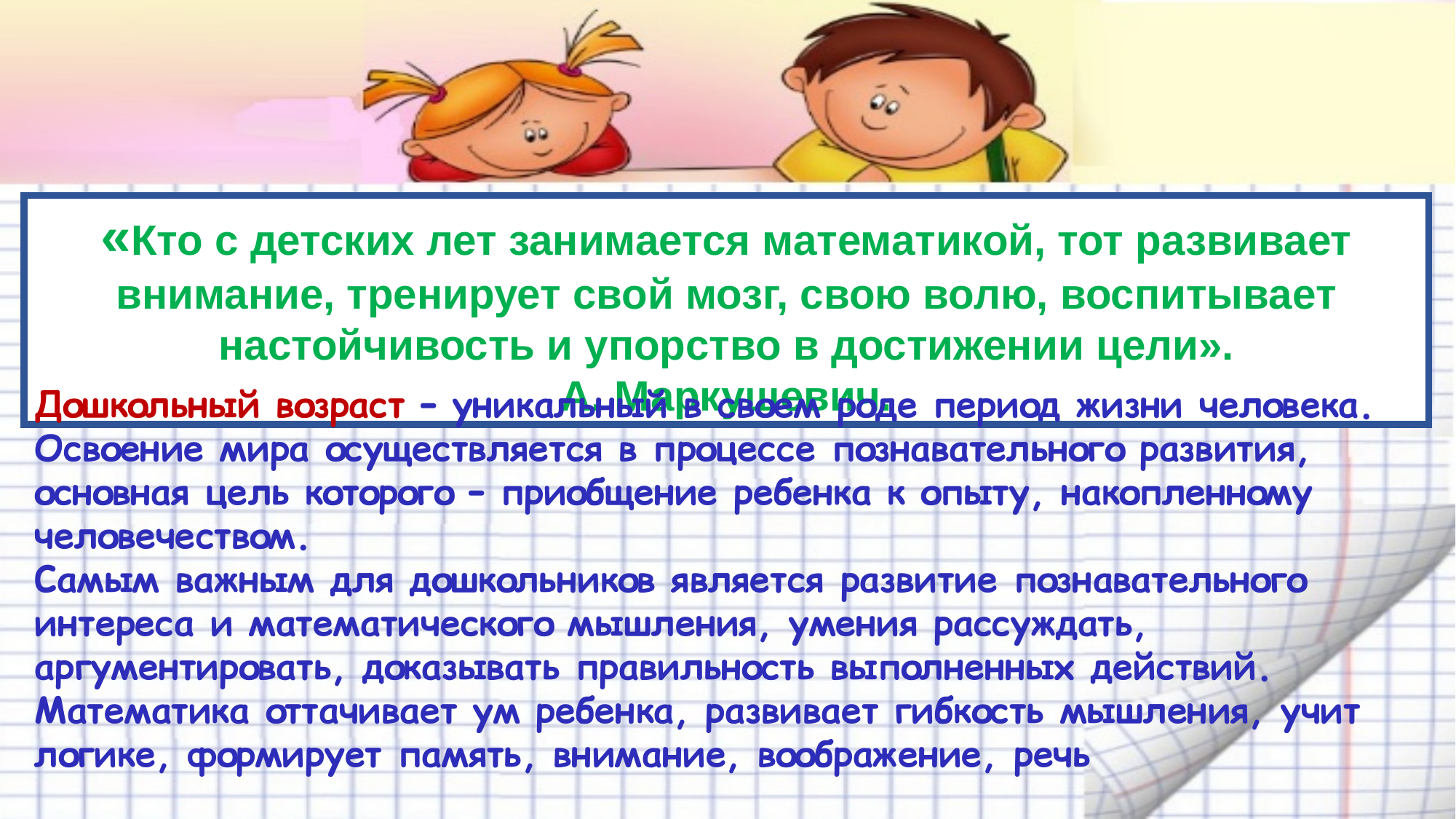

«Кто с детских лет занимается математикой, тот развивает внимание, тренирует свой мозг, свою волю, воспитывает настойчивость и упорство в достижении цели».
А. Маркушевич.
Дошкольный возраст – уникальный в своем роде период жизни человека.
Освоение мира осуществляется в процессе познавательного развития, основная цель которого – приобщение ребенка к опыту, накопленному человечеством.
Самым важным для дошкольников является развитие познавательного интереса и математического мышления, умения рассуждать, аргументировать, доказывать правильность выполненных действий. Математика оттачивает ум ребенка, развивает гибкость мышления, учит логике, формирует память, внимание, воображение, речь